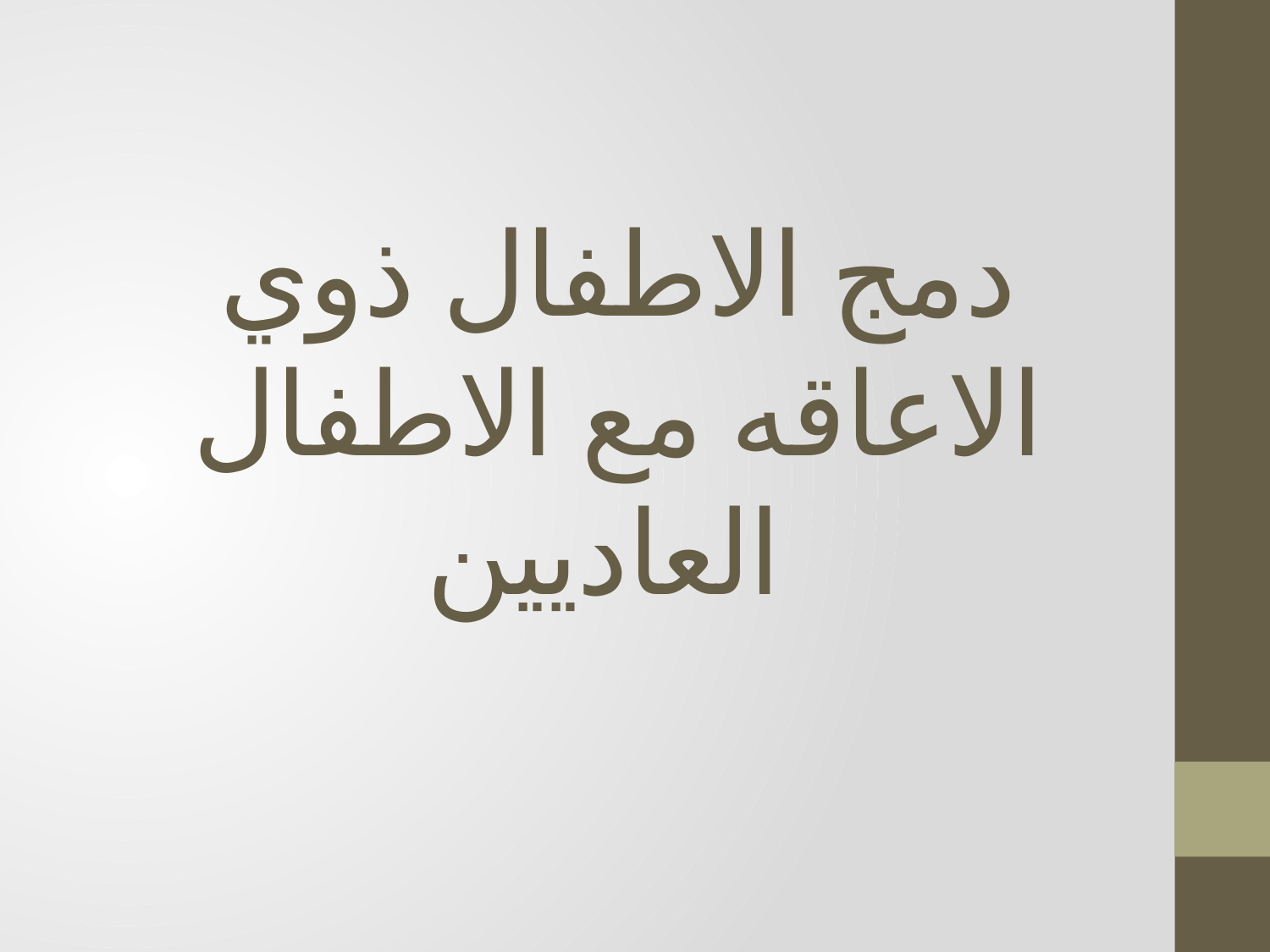

# دمج الاطفال ذوي الاعاقه مع الاطفال العاديين